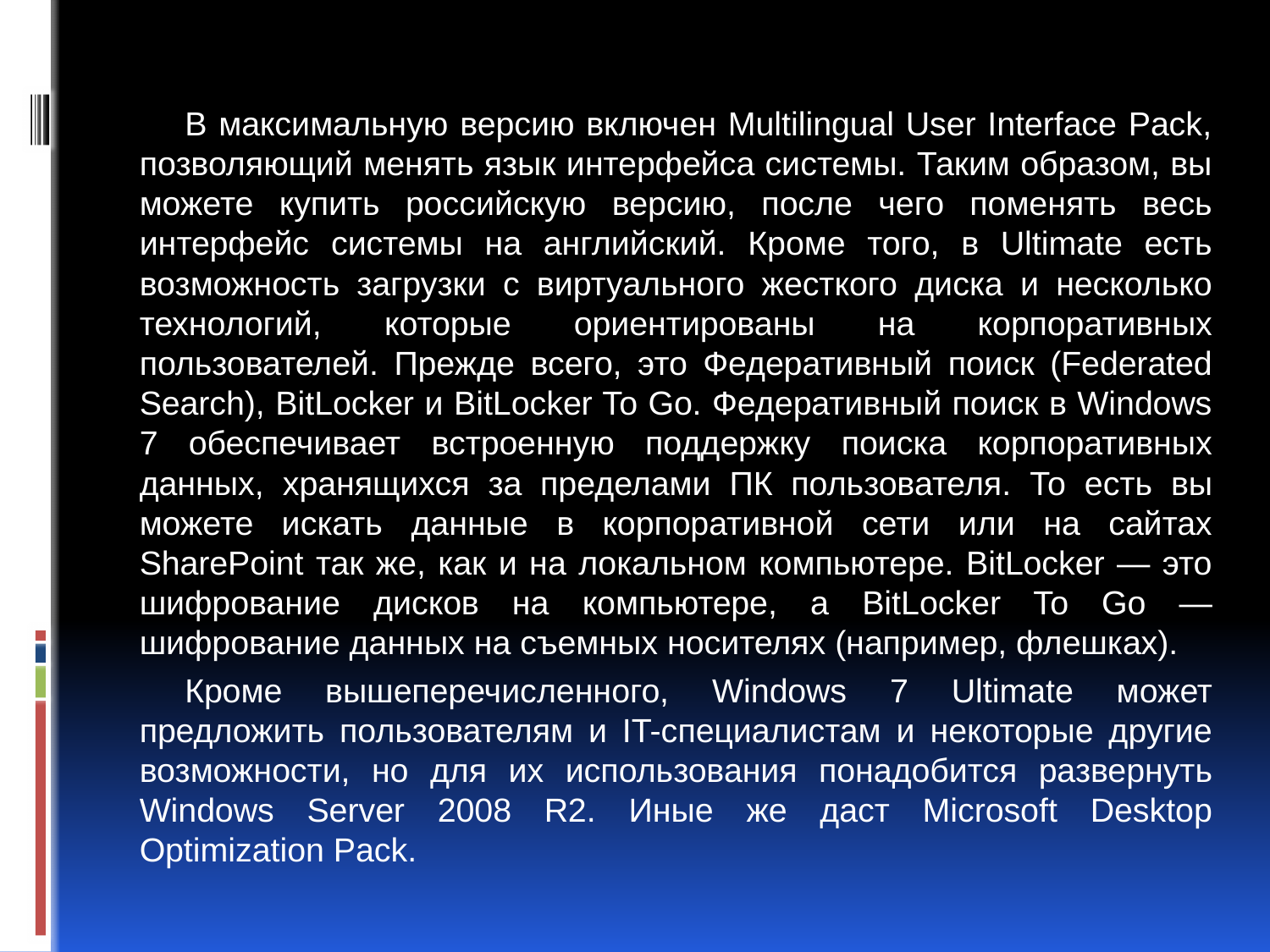

В максимальную версию включен Multilingual User Interface Pack, позволяющий менять язык интерфейса системы. Таким образом, вы можете купить российскую версию, после чего поменять весь интерфейс системы на английский. Кроме того, в Ultimate есть возможность загрузки с виртуального жесткого диска и несколько технологий, которые ориентированы на корпоративных пользователей. Прежде всего, это Федеративный поиск (Federated Search), BitLocker и BitLocker To Go. Федеративный поиск в Windows 7 обеспечивает встроенную поддержку поиска корпоративных данных, хранящихся за пределами ПК пользователя. То есть вы можете искать данные в корпоративной сети или на сайтах SharePoint так же, как и на локальном компьютере. BitLocker — это шифрование дисков на компьютере, а BitLocker To Go — шифрование данных на съемных носителях (например, флешках).
Кроме вышеперечисленного, Windows 7 Ultimate может предложить пользователям и IT-специалистам и некоторые другие возможности, но для их использования понадобится развернуть Windows Server 2008 R2. Иные же даст Microsoft Desktop Optimization Pack.